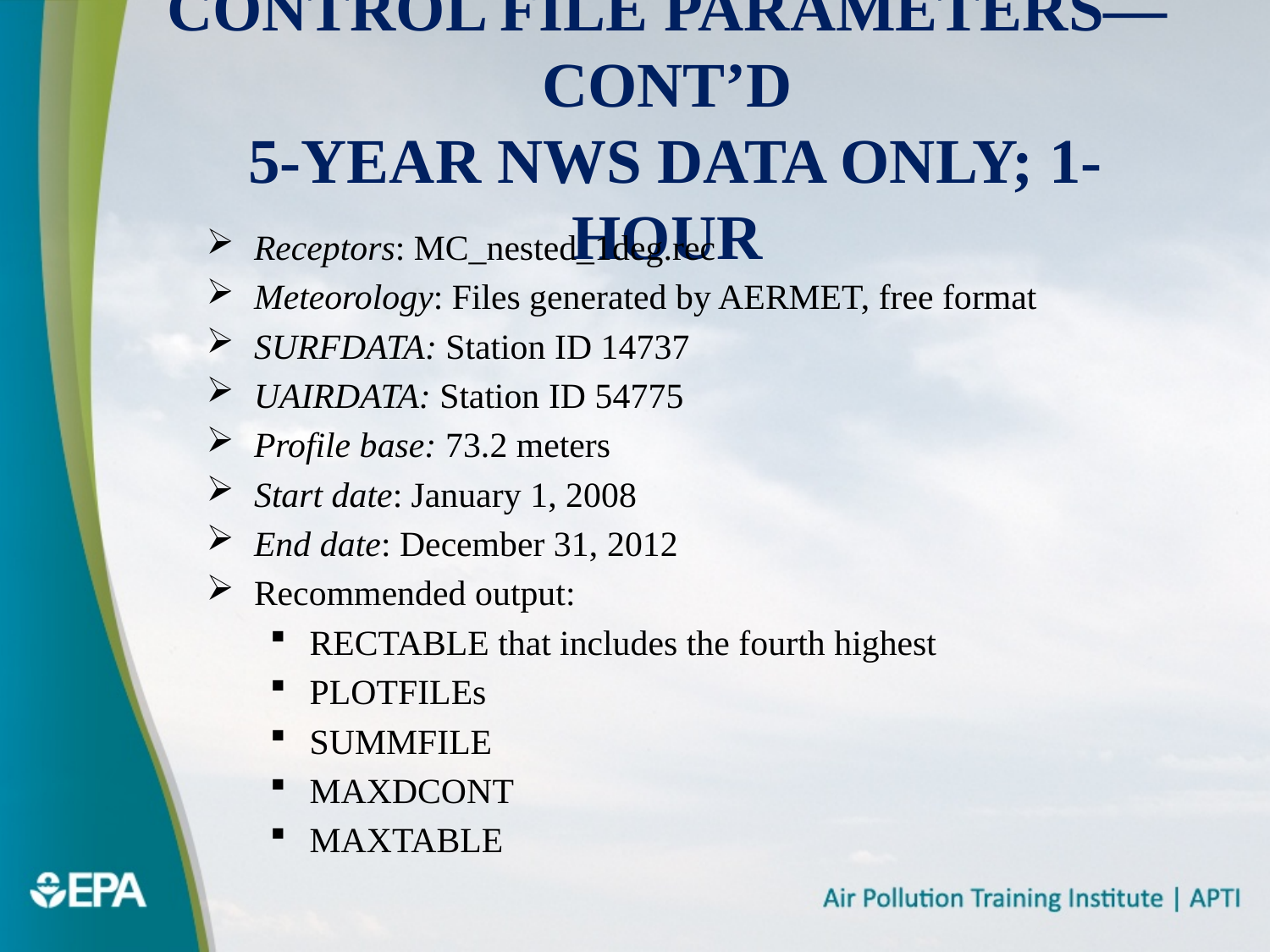

# Control File Parameters—cont’d 5-Year NWS Data only; 1-Hour
Receptors: MC_nested_1deg.rec
Meteorology: Files generated by AERMET, free format
SURFDATA: Station ID 14737
UAIRDATA: Station ID 54775
Profile base: 73.2 meters
Start date: January 1, 2008
End date: December 31, 2012
Recommended output:
RECTABLE that includes the fourth highest
PLOTFILEs
SUMMFILE
MAXDCONT
MAXTABLE